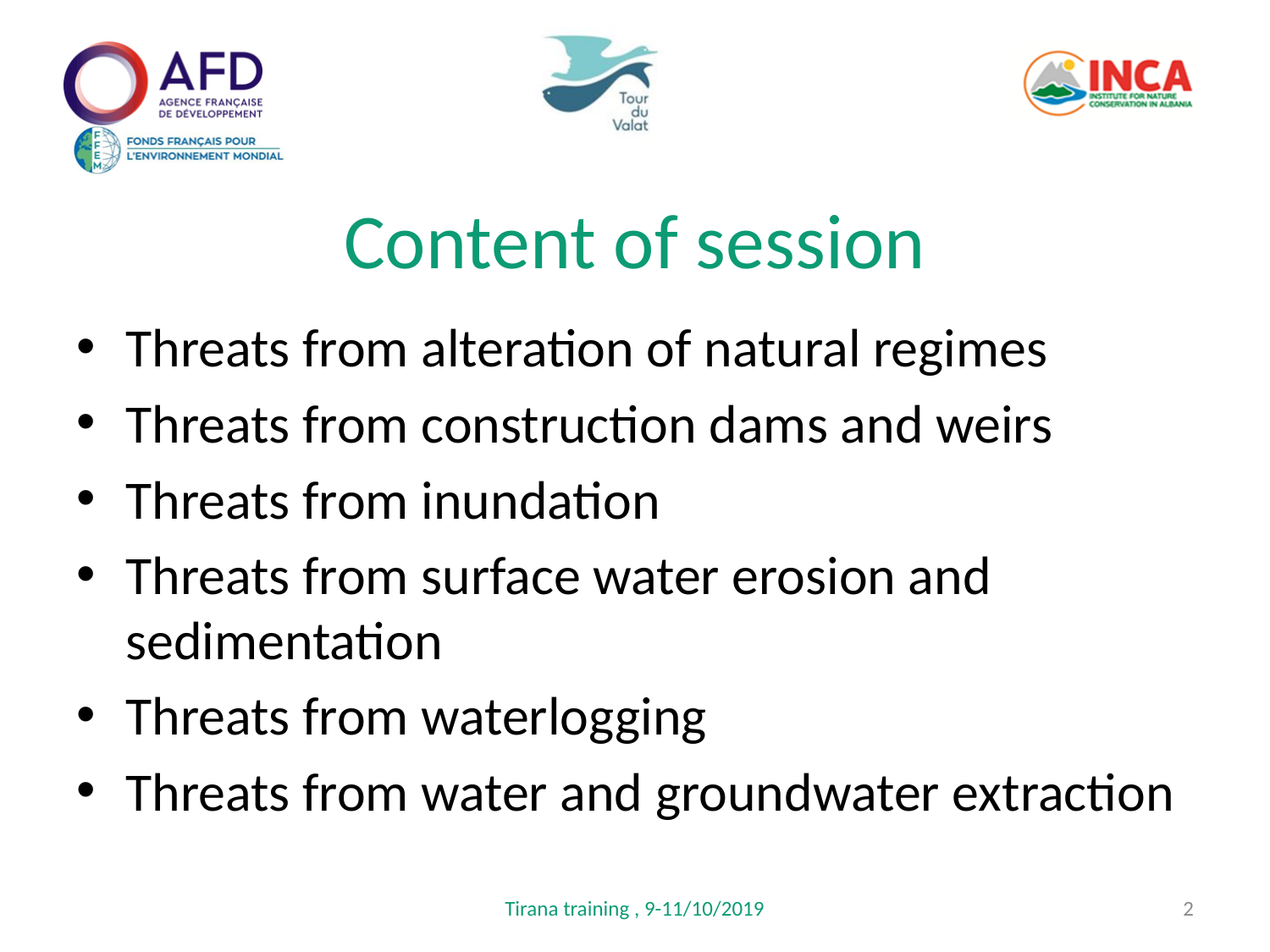

# Content of session
Threats from alteration of natural regimes
Threats from construction dams and weirs
Threats from inundation
Threats from surface water erosion and sedimentation
Threats from waterlogging
Threats from water and groundwater extraction
Tirana training , 9-11/10/2019
2